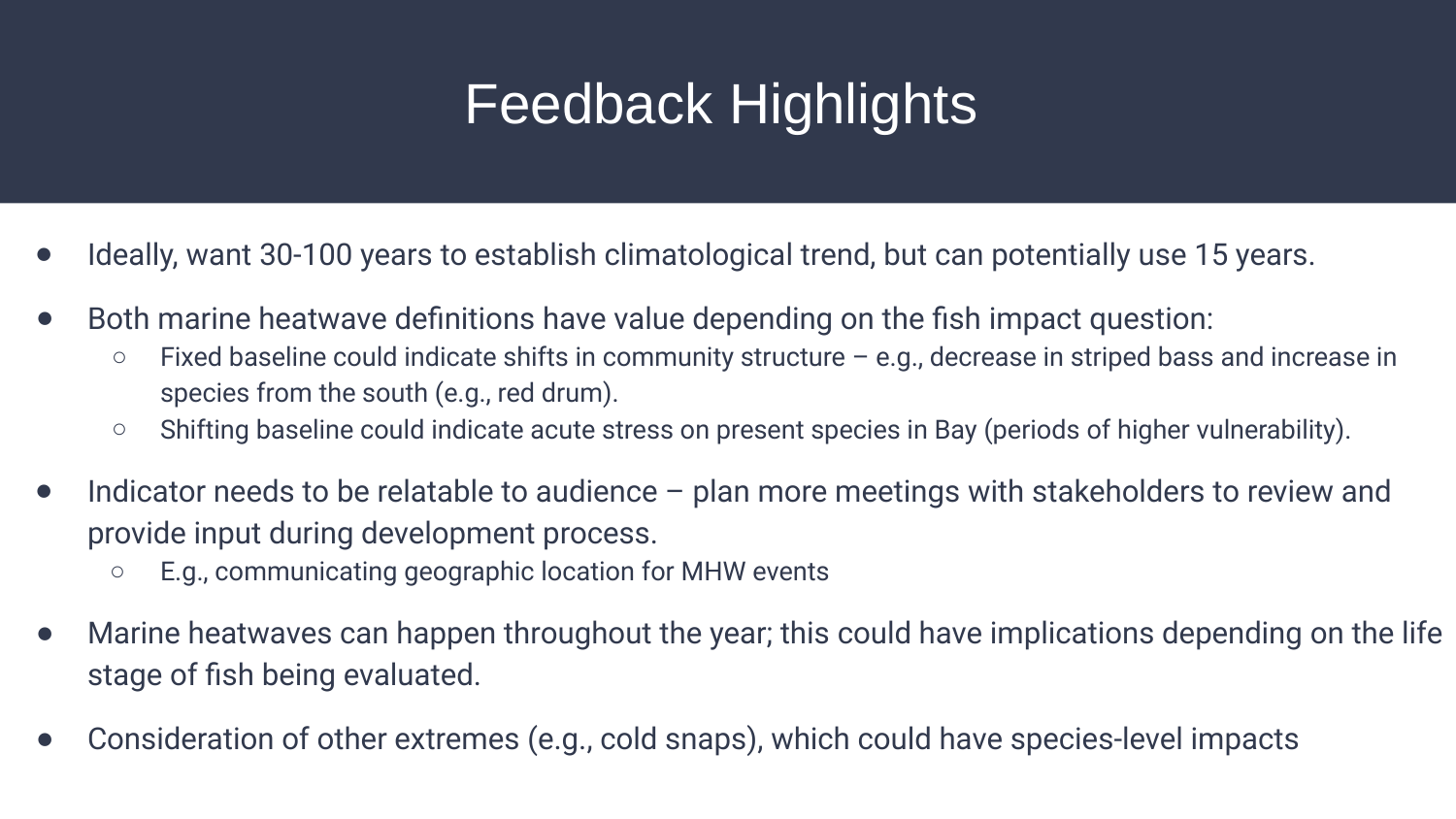

# Feedback Highlights
Ideally, want 30-100 years to establish climatological trend, but can potentially use 15 years.

Both marine heatwave definitions have value depending on the fish impact question:
Fixed baseline could indicate shifts in community structure – e.g., decrease in striped bass and increase in species from the south (e.g., red drum).
Shifting baseline could indicate acute stress on present species in Bay (periods of higher vulnerability).

Indicator needs to be relatable to audience – plan more meetings with stakeholders to review and provide input during development process.
E.g., communicating geographic location for MHW events

Marine heatwaves can happen throughout the year; this could have implications depending on the life stage of fish being evaluated.

Consideration of other extremes (e.g., cold snaps), which could have species-level impacts